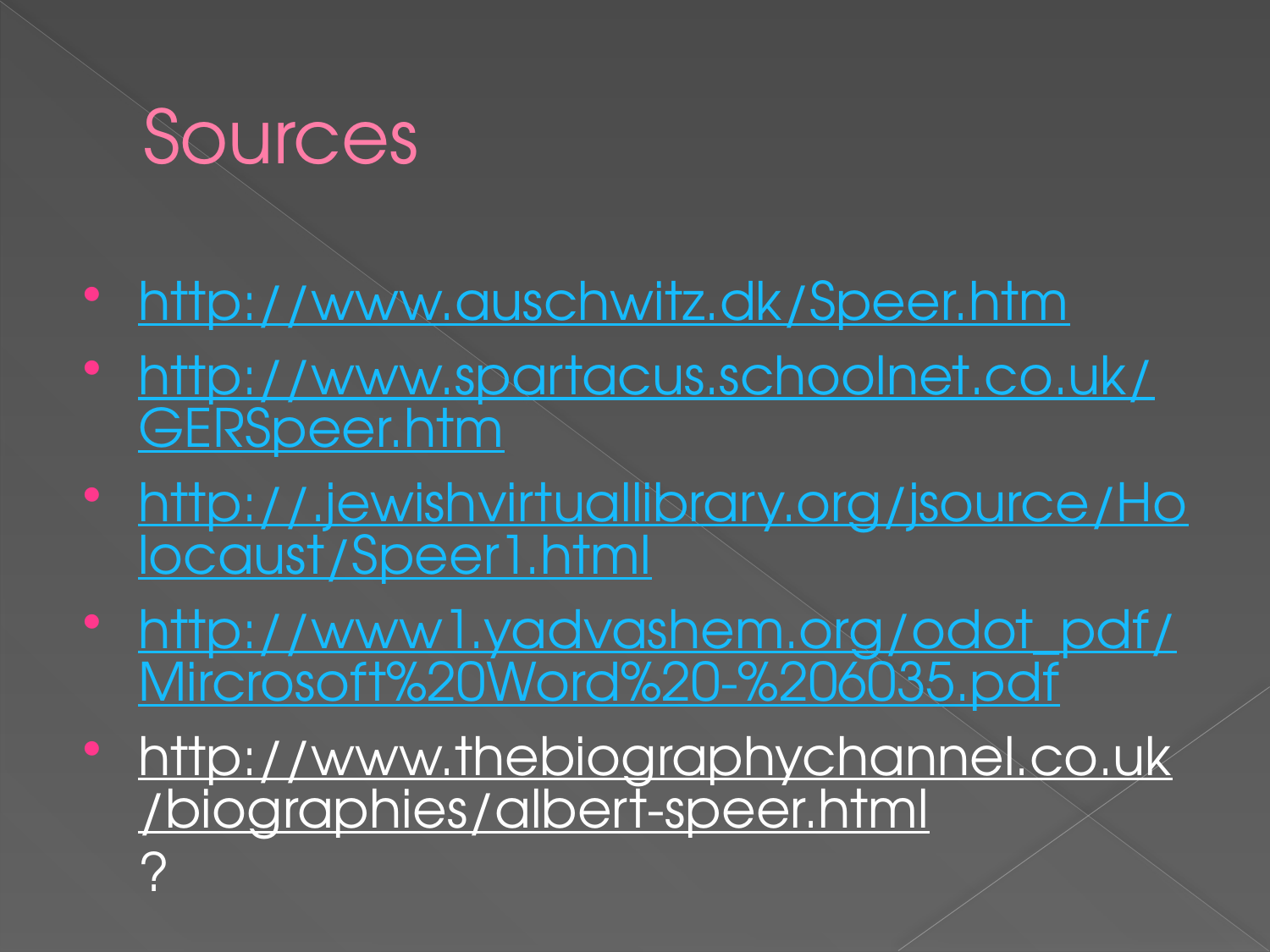

# Sources
http://www.auschwitz.dk/Speer.htm
http://www.spartacus.schoolnet.co.uk/GERSpeer.htm
http://.jewishvirtuallibrary.org/jsource/Holocaust/Speer1.html
http://www1.yadvashem.org/odot_pdf/Mircrosoft%20Word%20-%206035.pdf
http://www.thebiographychannel.co.uk/biographies/albert-speer.html?